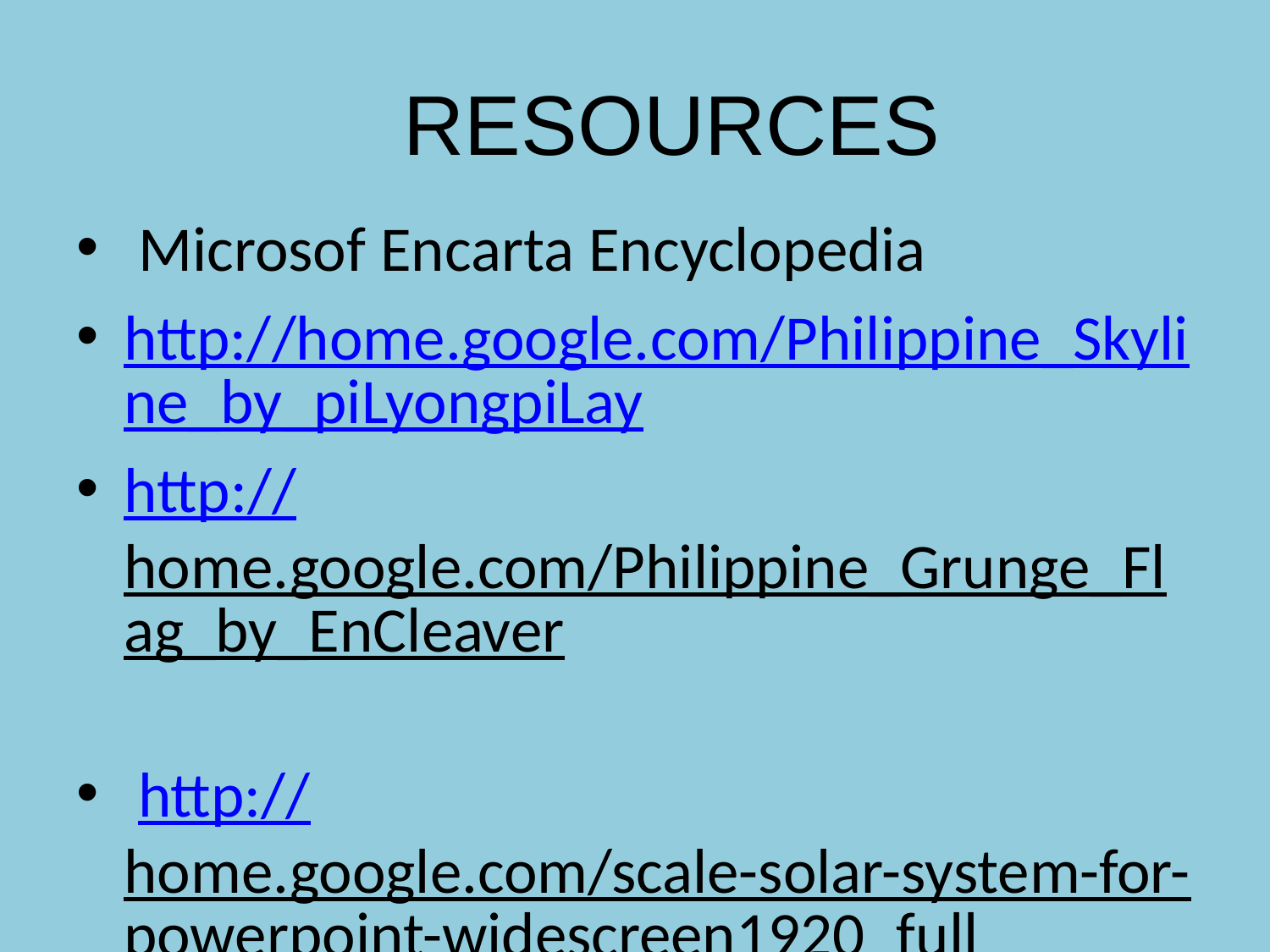

# RESOURCES
 Microsof Encarta Encyclopedia
http://home.google.com/Philippine_Skyline_by_piLyongpiLay
http://home.google.com/Philippine_Grunge_Flag_by_EnCleaver
 http://home.google.com/scale-solar-system-for-powerpoint-widescreen1920_full